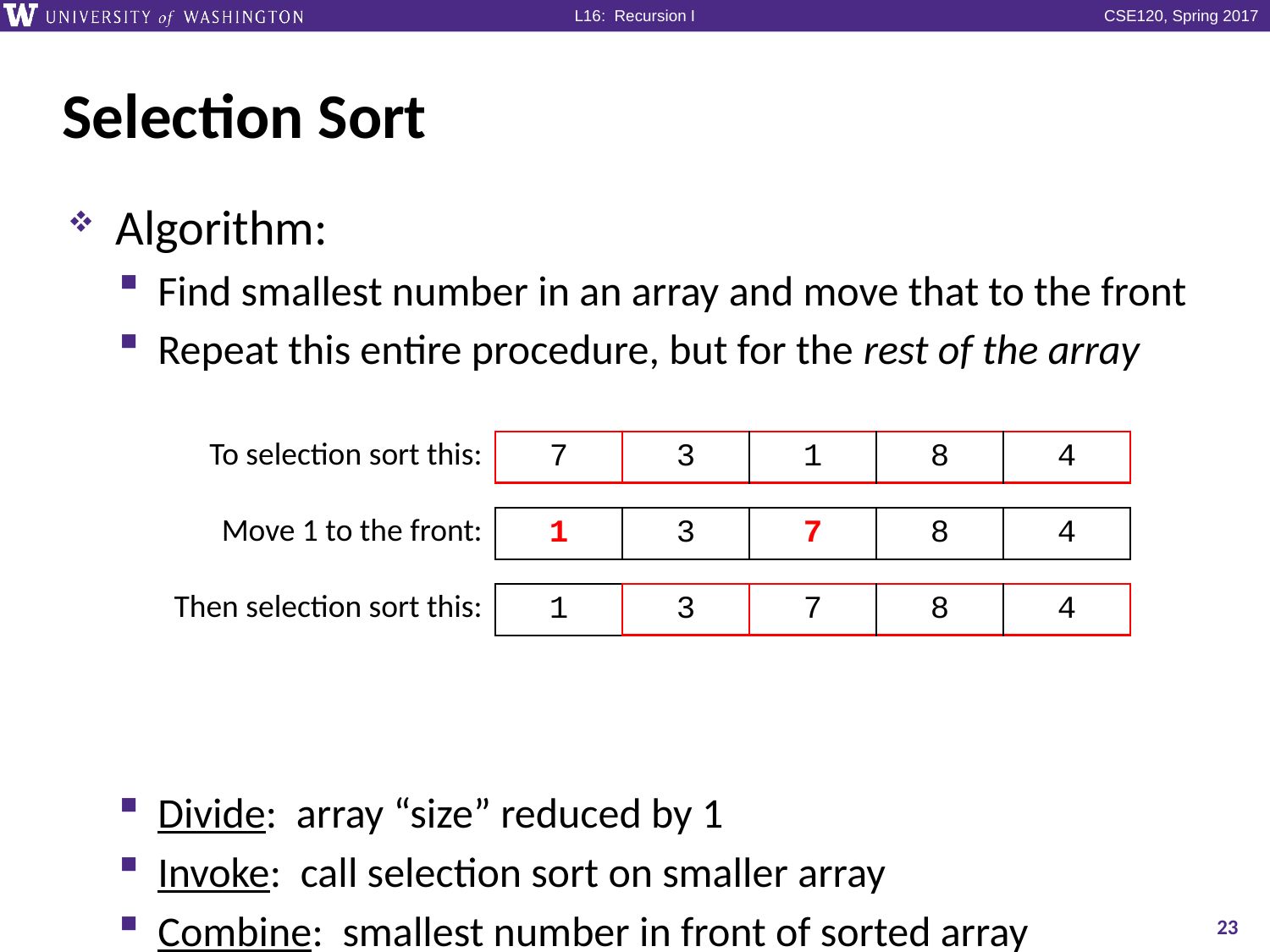

# Selection Sort
Algorithm:
Find smallest number in an array and move that to the front
Repeat this entire procedure, but for the rest of the array

Divide:  array “size” reduced by 1
Invoke:  call selection sort on smaller array
Combine:  smallest number in front of sorted array
Base:  array of size 1
| To selection sort this: | 7 | 3 | 1 | 8 | 4 |
| --- | --- | --- | --- | --- | --- |
| Move 1 to the front: | 1 | 3 | 7 | 8 | 4 |
| --- | --- | --- | --- | --- | --- |
| Then selection sort this: | 1 | 3 | 7 | 8 | 4 |
| --- | --- | --- | --- | --- | --- |
23